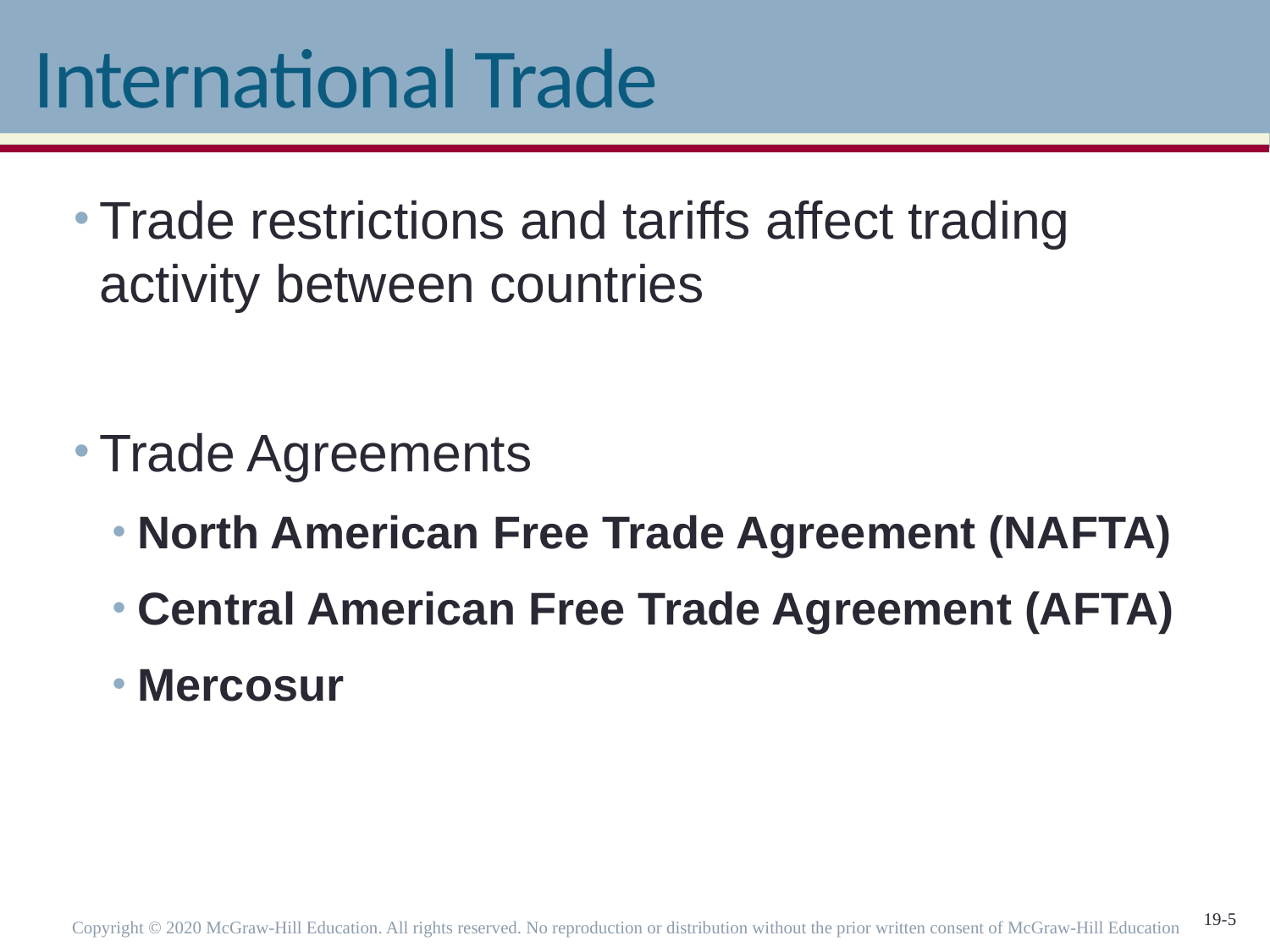

# International Trade
Trade restrictions and tariffs affect trading activity between countries

Trade Agreements
North American Free Trade Agreement (NAFTA)
Central American Free Trade Agreement (AFTA)
Mercosur
Copyright © 2020 McGraw-Hill Education. All rights reserved. No reproduction or distribution without the prior written consent of McGraw-Hill Education